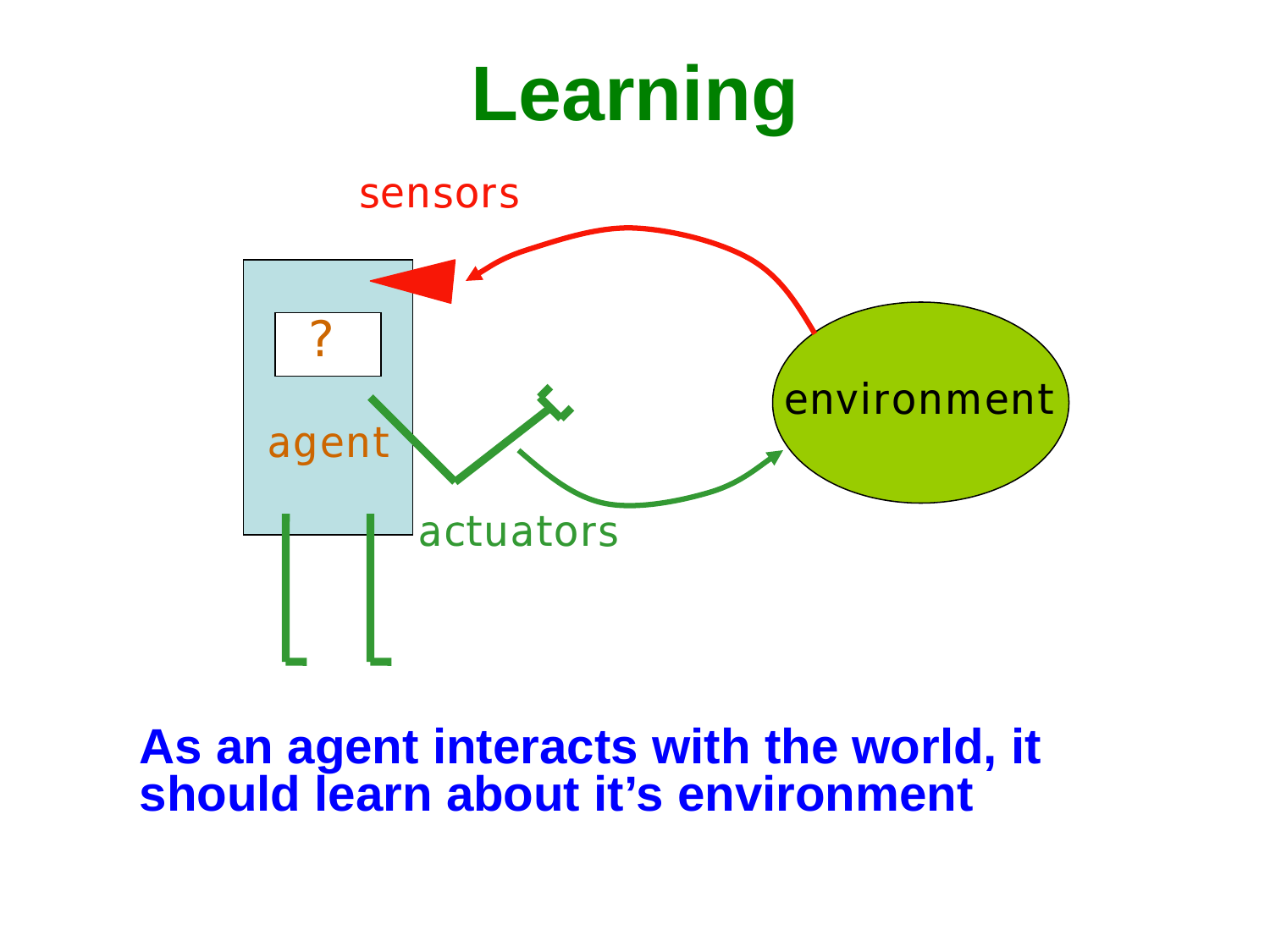

# Learning
sensors

actuators

environment

agent

?
As an agent interacts with the world, it should learn about it’s environment